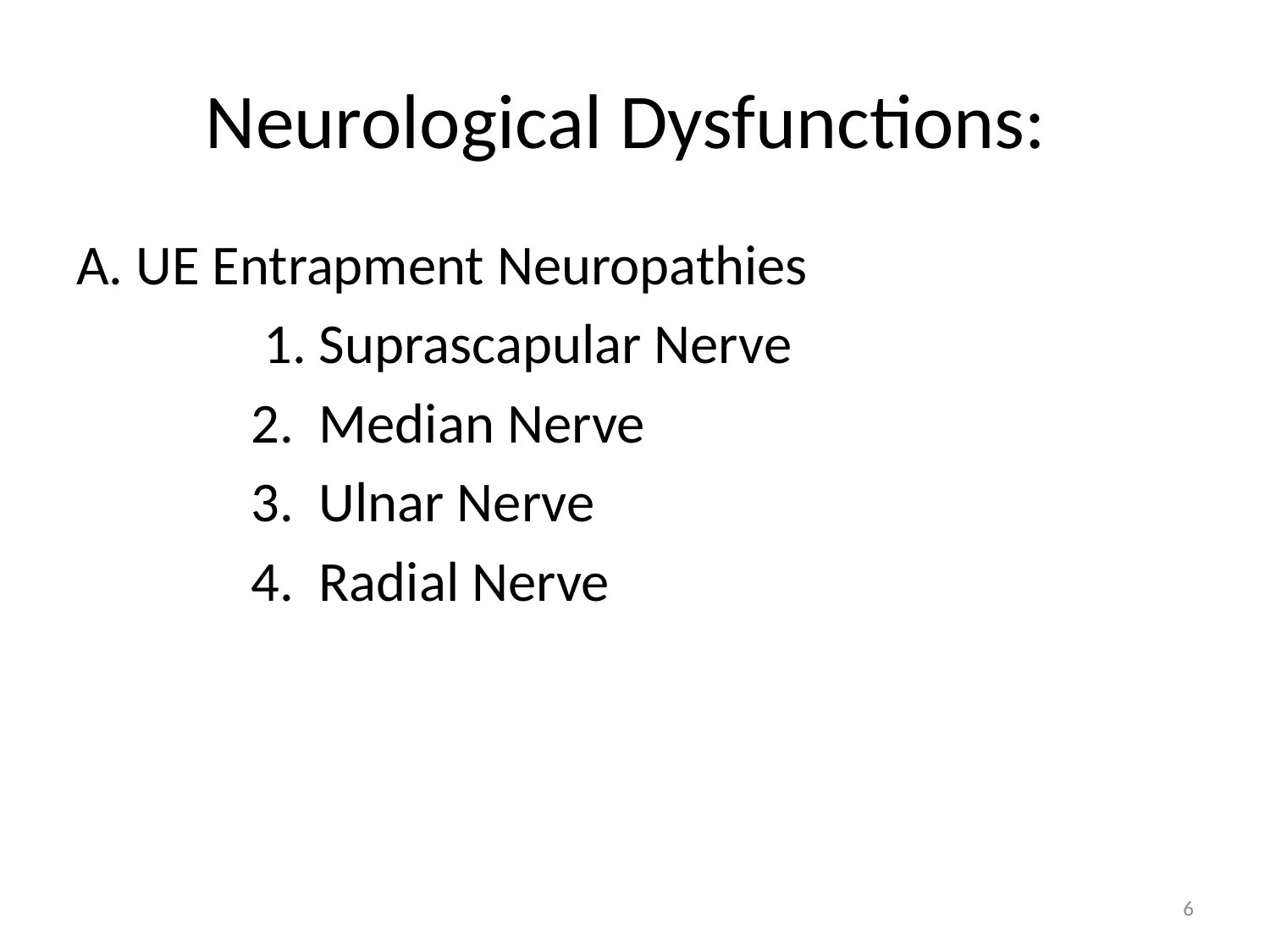

# Neurological Dysfunctions:
A. UE Entrapment Neuropathies
		 1. Suprascapular Nerve
		2.  Median Nerve
		3.  Ulnar Nerve
		4.  Radial Nerve

6